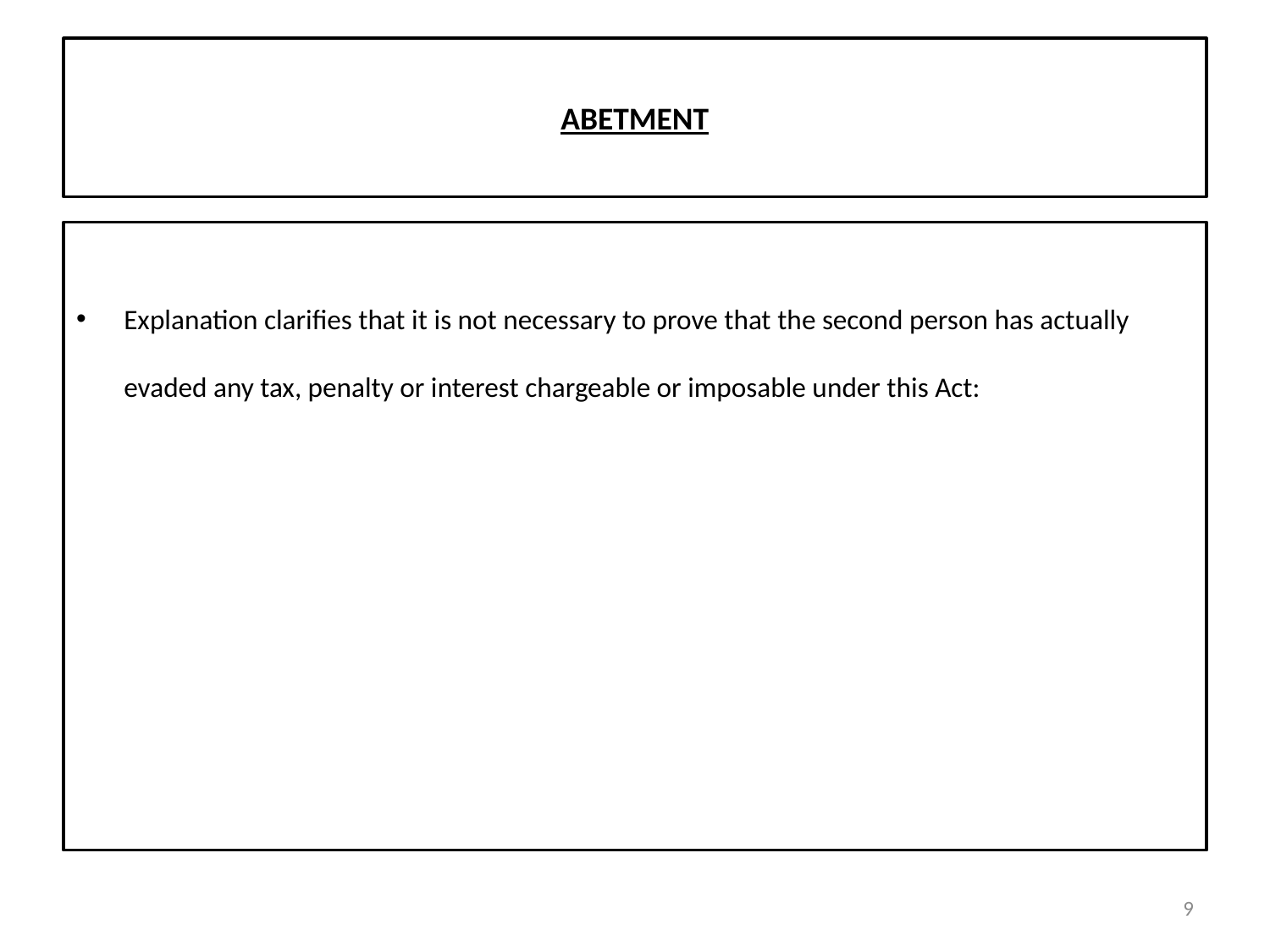

# ABETMENT

Explanation clarifies that it is not necessary to prove that the second person has actually evaded any tax, penalty or interest chargeable or imposable under this Act:

9